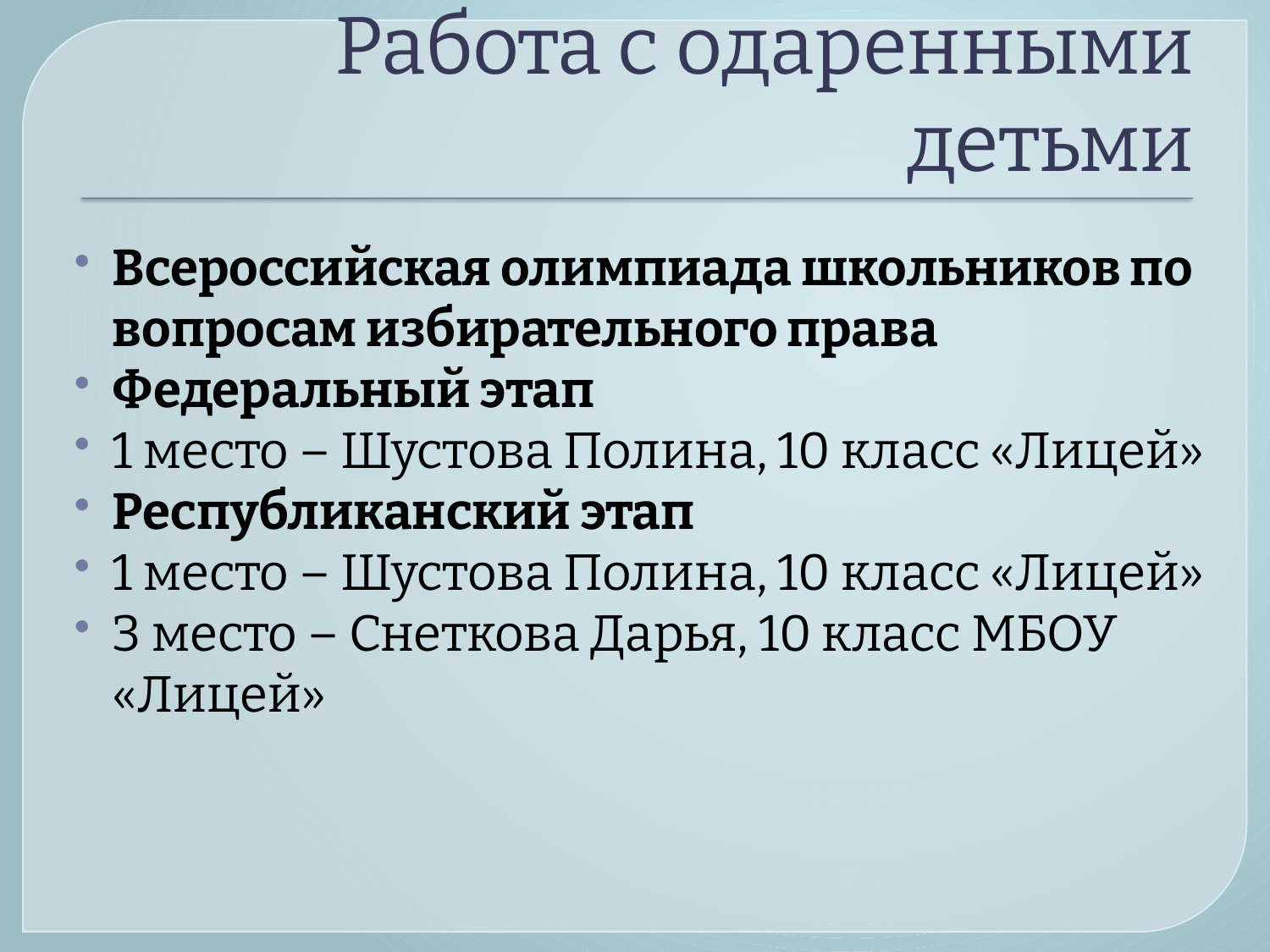

# Работа с одаренными детьми
Всероссийская олимпиада школьников по вопросам избирательного права
Федеральный этап
1 место – Шустова Полина, 10 класс «Лицей»
Республиканский этап
1 место – Шустова Полина, 10 класс «Лицей»
3 место – Снеткова Дарья, 10 класс МБОУ «Лицей»